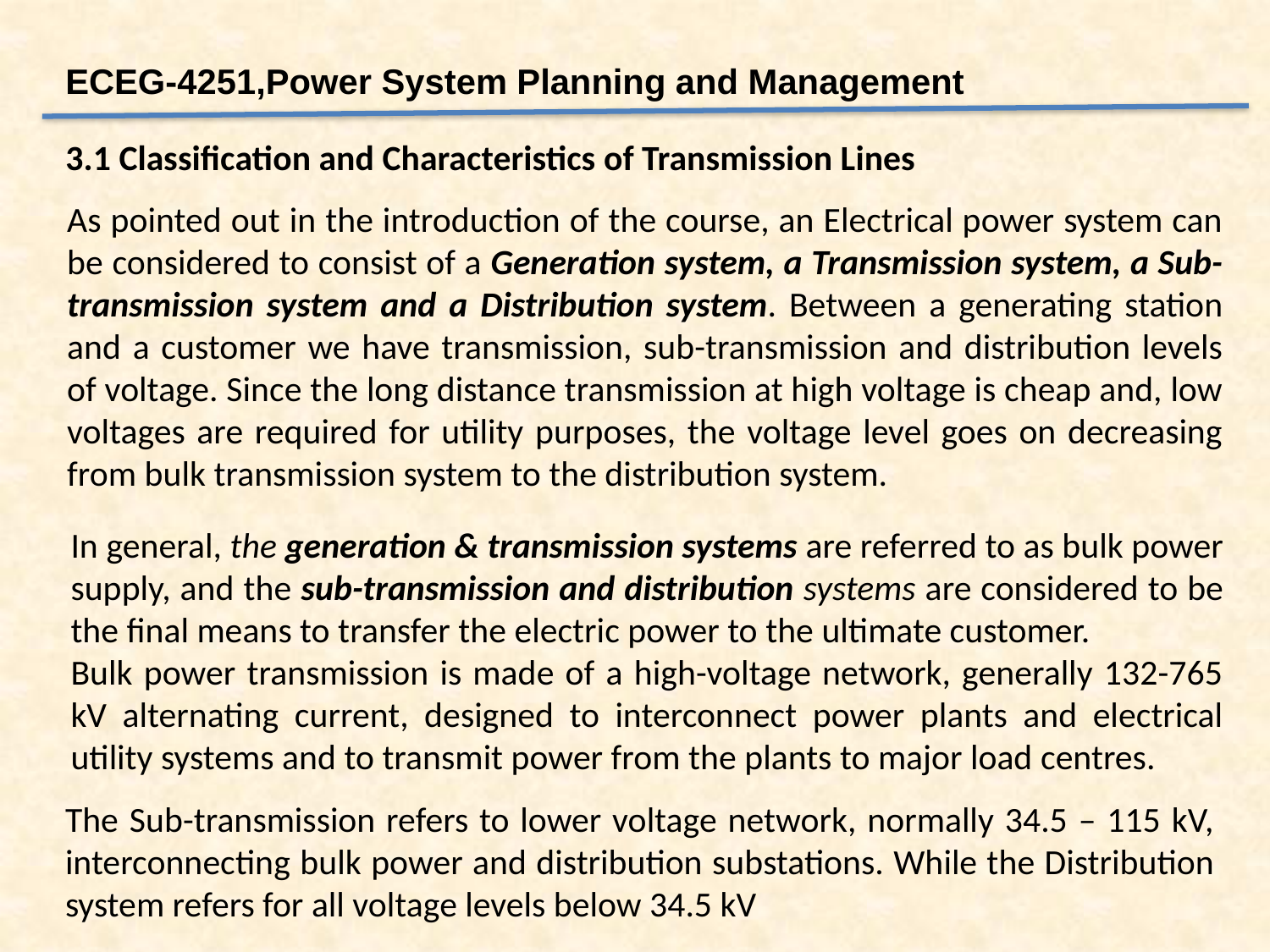

ECEG-4251,Power System Planning and Management
3.1 Classification and Characteristics of Transmission Lines
As pointed out in the introduction of the course, an Electrical power system can be considered to consist of a Generation system, a Transmission system, a Sub-transmission system and a Distribution system. Between a generating station and a customer we have transmission, sub-transmission and distribution levels of voltage. Since the long distance transmission at high voltage is cheap and, low voltages are required for utility purposes, the voltage level goes on decreasing from bulk transmission system to the distribution system.
In general, the generation & transmission systems are referred to as bulk power supply, and the sub-transmission and distribution systems are considered to be the final means to transfer the electric power to the ultimate customer.
Bulk power transmission is made of a high-voltage network, generally 132-765 kV alternating current, designed to interconnect power plants and electrical utility systems and to transmit power from the plants to major load centres.
The Sub-transmission refers to lower voltage network, normally 34.5 – 115 kV, interconnecting bulk power and distribution substations. While the Distribution system refers for all voltage levels below 34.5 kV